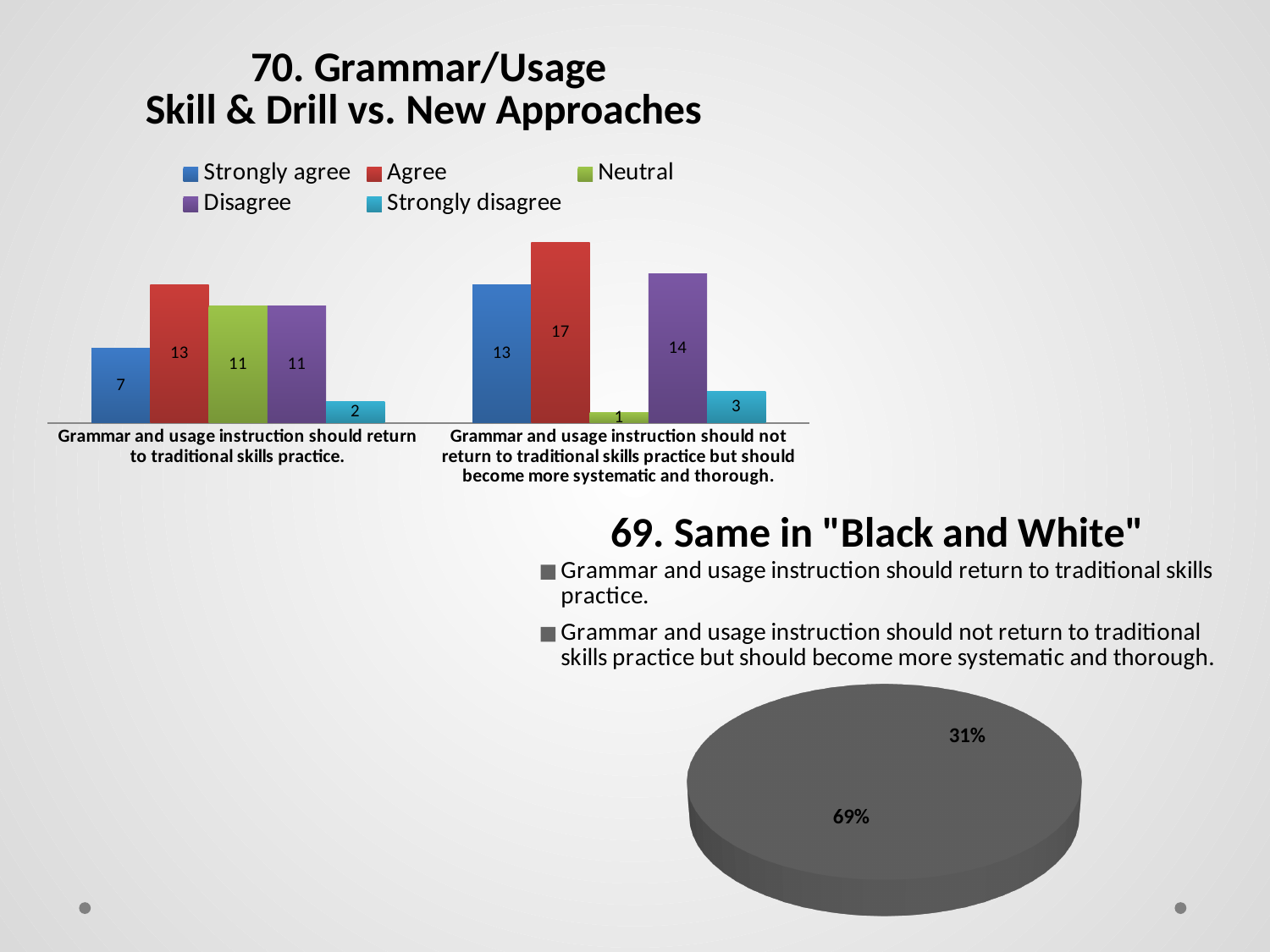

### Chart: 70. Grammar/Usage
Skill & Drill vs. New Approaches

| Category | Strongly agree | Agree | Neutral | Disagree | Strongly disagree |
|---|---|---|---|---|---|
| Grammar and usage instruction should return to traditional skills practice. | 7.0 | 13.0 | 11.0 | 11.0 | 2.0 |
| Grammar and usage instruction should not return to traditional skills practice but should become more systematic and thorough. | 13.0 | 17.0 | 1.0 | 14.0 | 3.0 |

[unsupported chart]